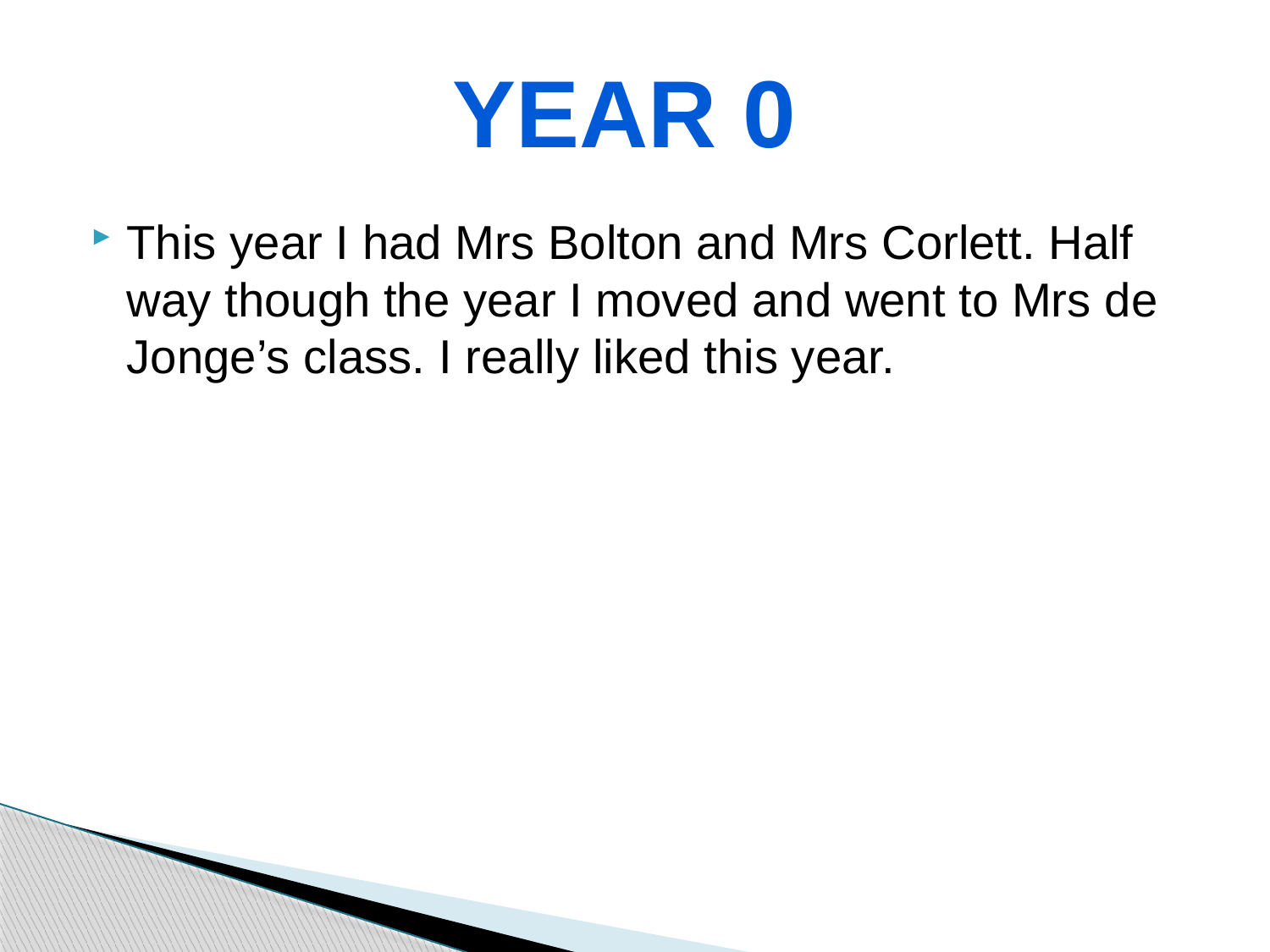

Year 0
This year I had Mrs Bolton and Mrs Corlett. Half way though the year I moved and went to Mrs de Jonge’s class. I really liked this year.